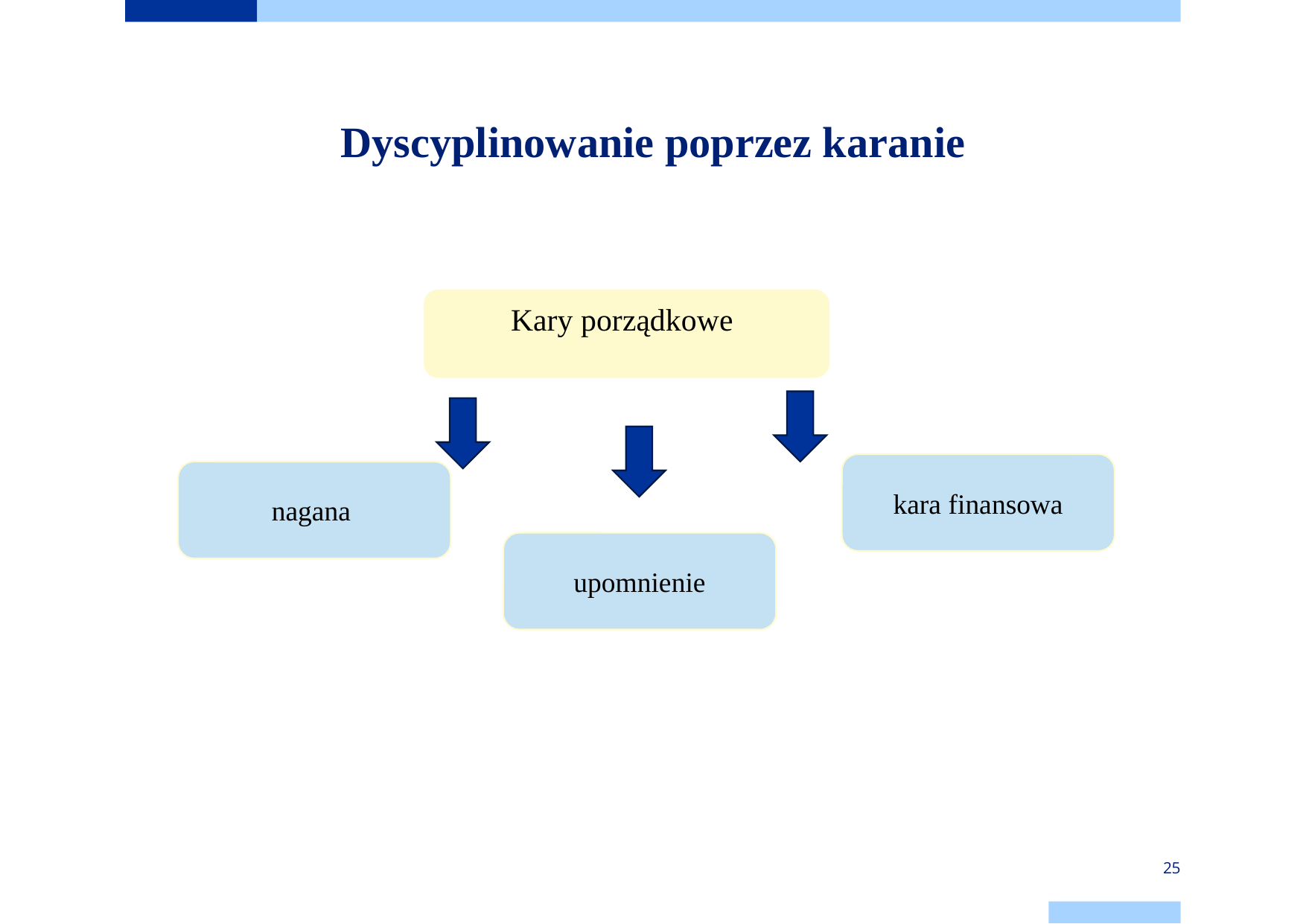

# Dyscyplinowanie poprzez karanie

Kary porządkowe

kara finansowa
nagana
upomnienie
25